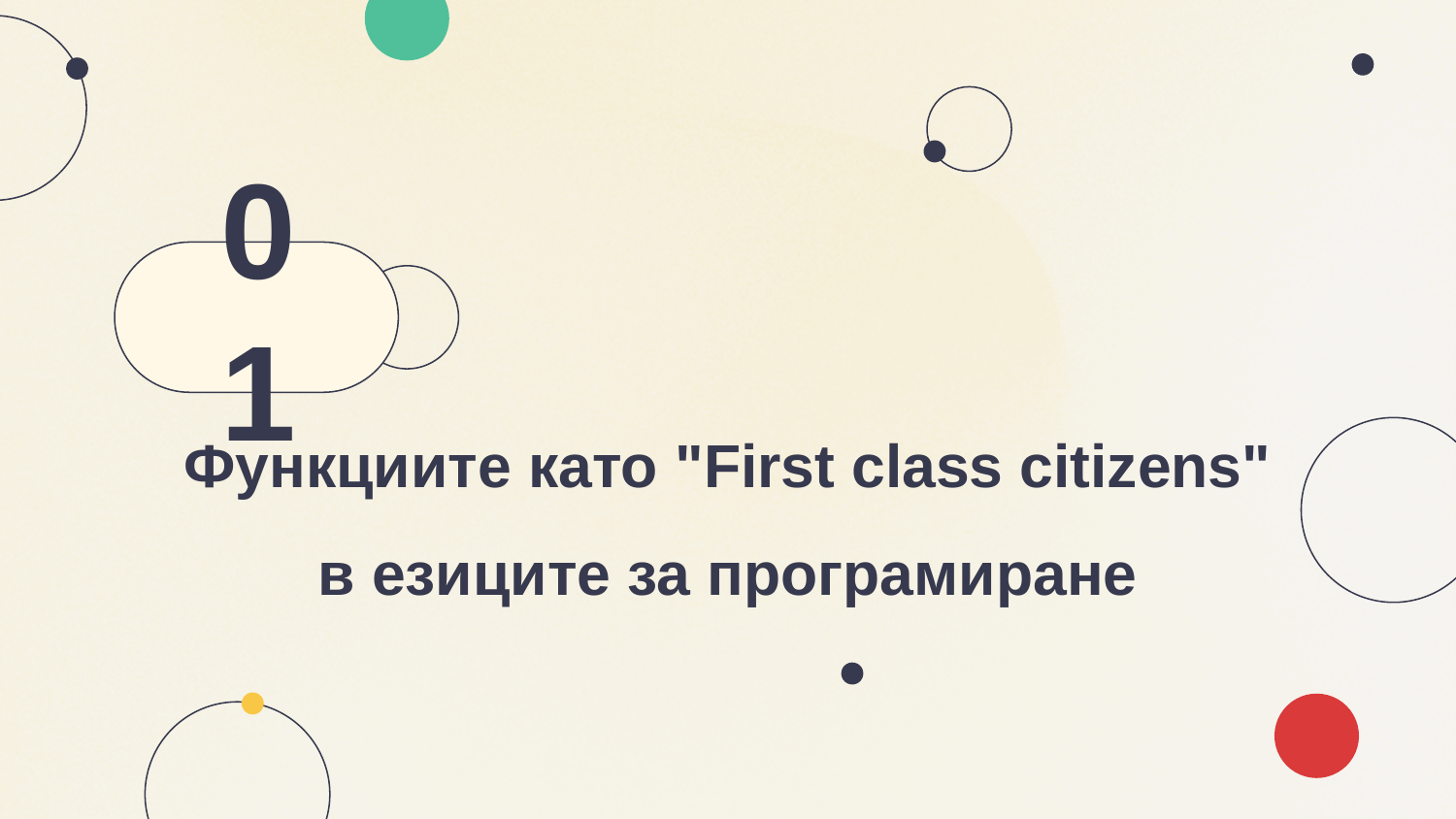

01

# Функциите като "First class citizens"
в езиците за програмиране